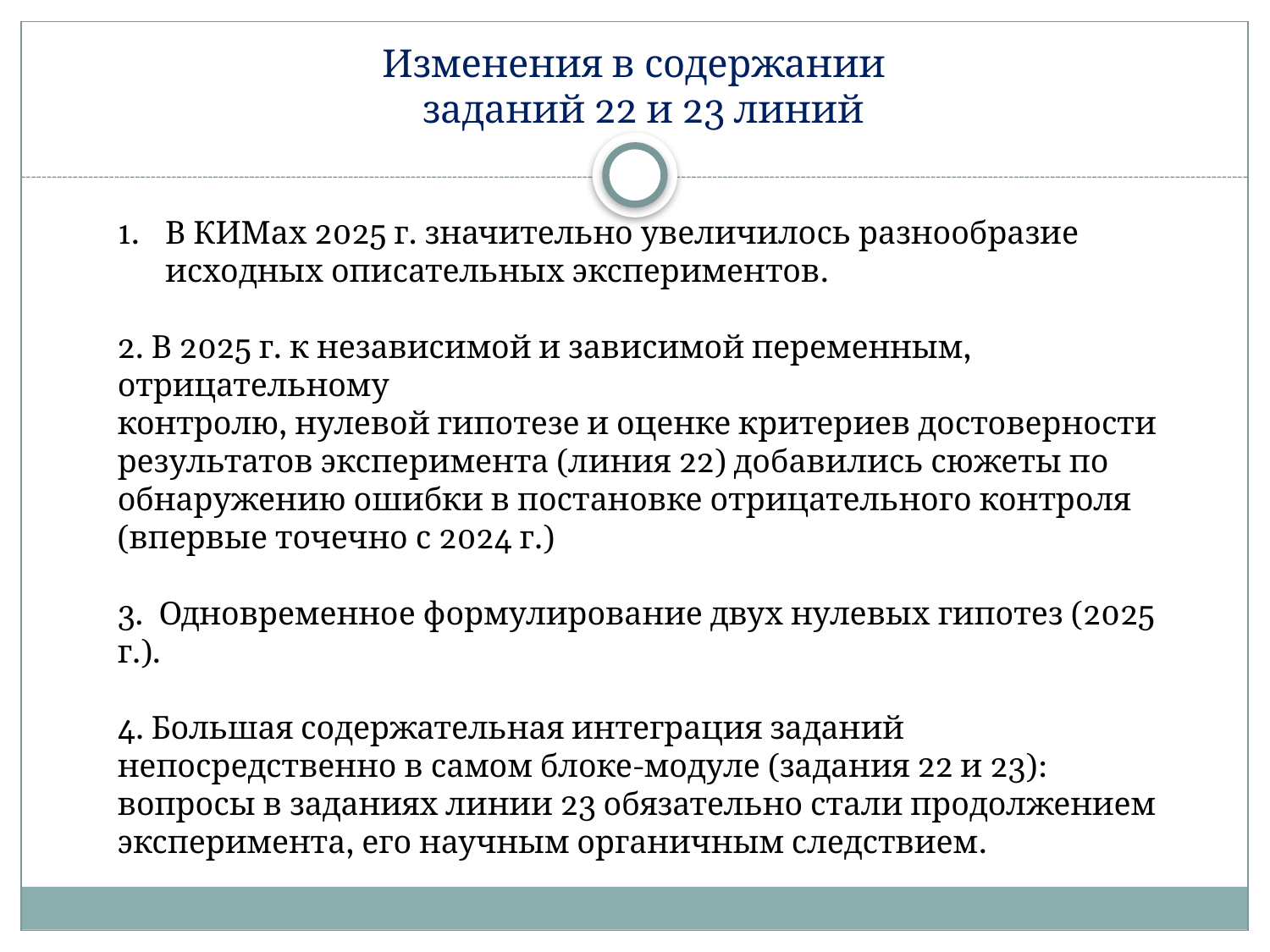

# Изменения в содержании заданий 22 и 23 линий
В КИМах 2025 г. значительно увеличилось разнообразие исходных описательных экспериментов.

2. В 2025 г. к независимой и зависимой переменным, отрицательному
контролю, нулевой гипотезе и оценке критериев достоверности результатов эксперимента (линия 22) добавились сюжеты по обнаружению ошибки в постановке отрицательного контроля (впервые точечно с 2024 г.)

3.  Одновременное формулирование двух нулевых гипотез (2025 г.).

4. Большая содержательная интеграция заданий непосредственно в самом блоке-модуле (задания 22 и 23): вопросы в заданиях линии 23 обязательно стали продолжением эксперимента, его научным органичным следствием.